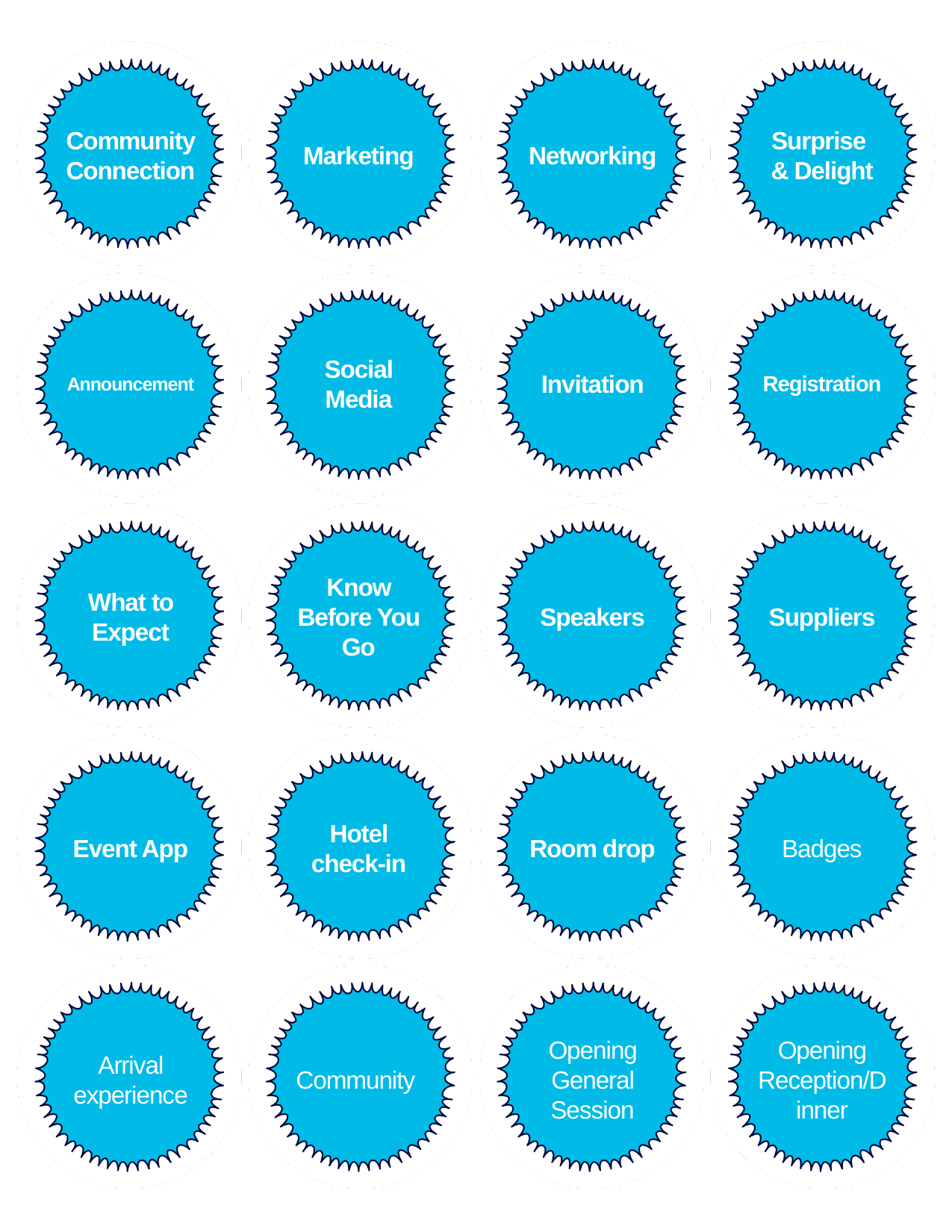

Marketing
Networking
Surprise
& Delight
# Community Connection
Announcement
Social Media
Invitation
Registration
What to Expect
Know Before You Go
Speakers
Suppliers
Event App
Hotel check-in
Room drop
Badges
Arrival experience
Community
Opening General Session
Opening Reception/Dinner